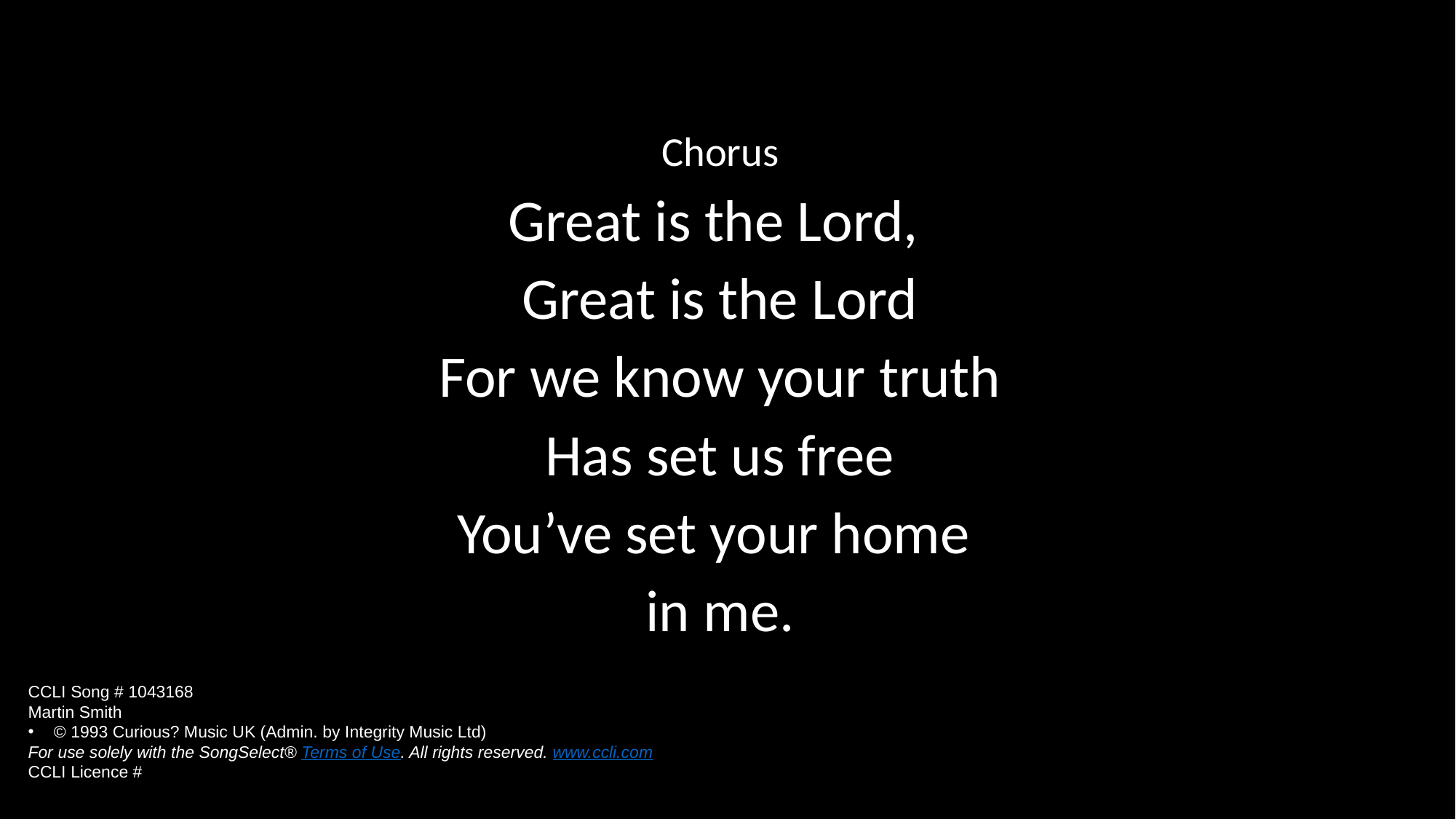

Chorus
Great is the Lord,
Great is the Lord
For we know your truth
Has set us free
You’ve set your home
in me.

CCLI Song # 1043168
Martin Smith
© 1993 Curious? Music UK (Admin. by Integrity Music Ltd)
For use solely with the SongSelect® Terms of Use. All rights reserved. www.ccli.com
CCLI Licence #